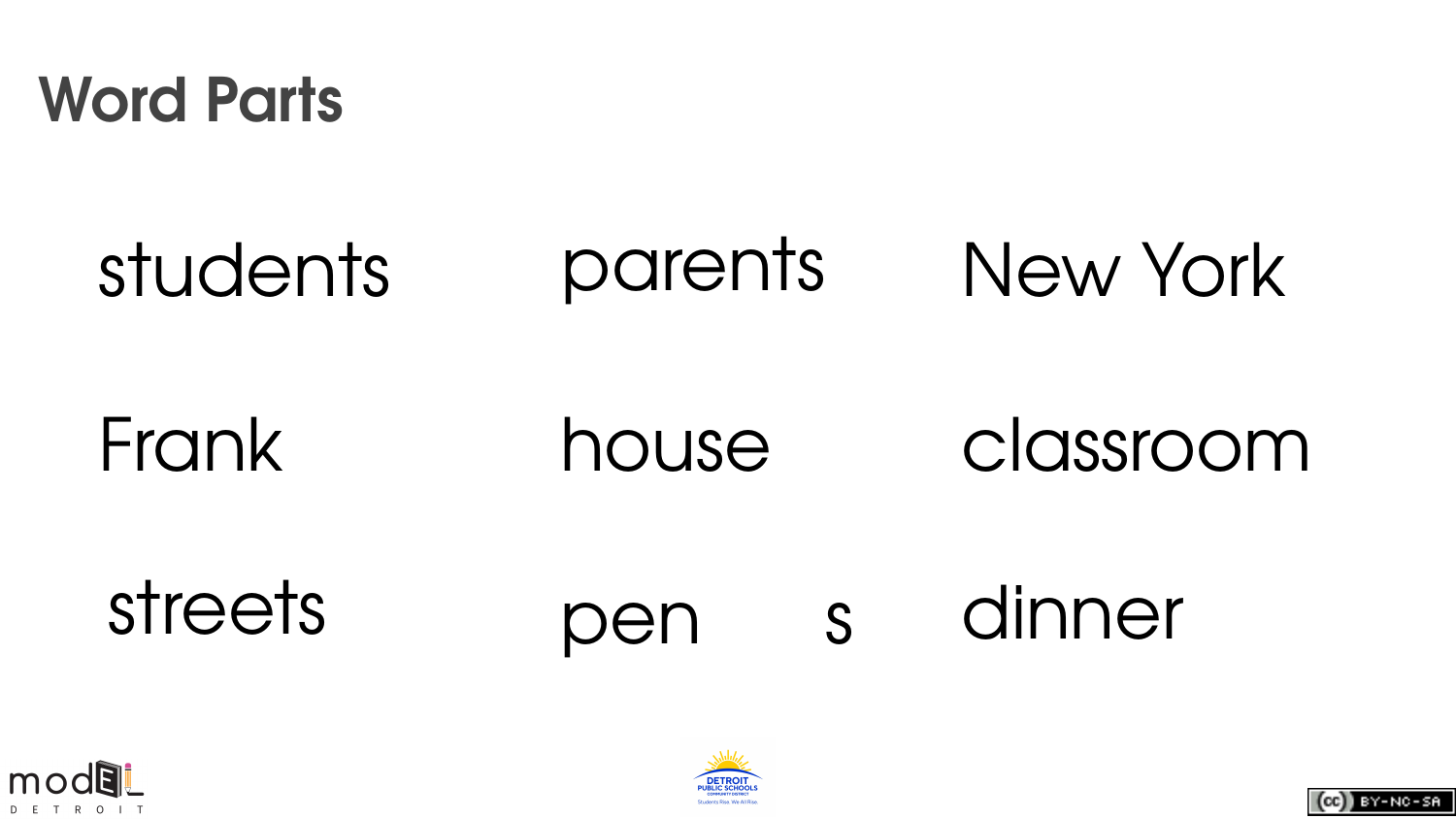

Word Parts
parents
students
New York
Frank
house
classroom
streets
dinner
pen
s